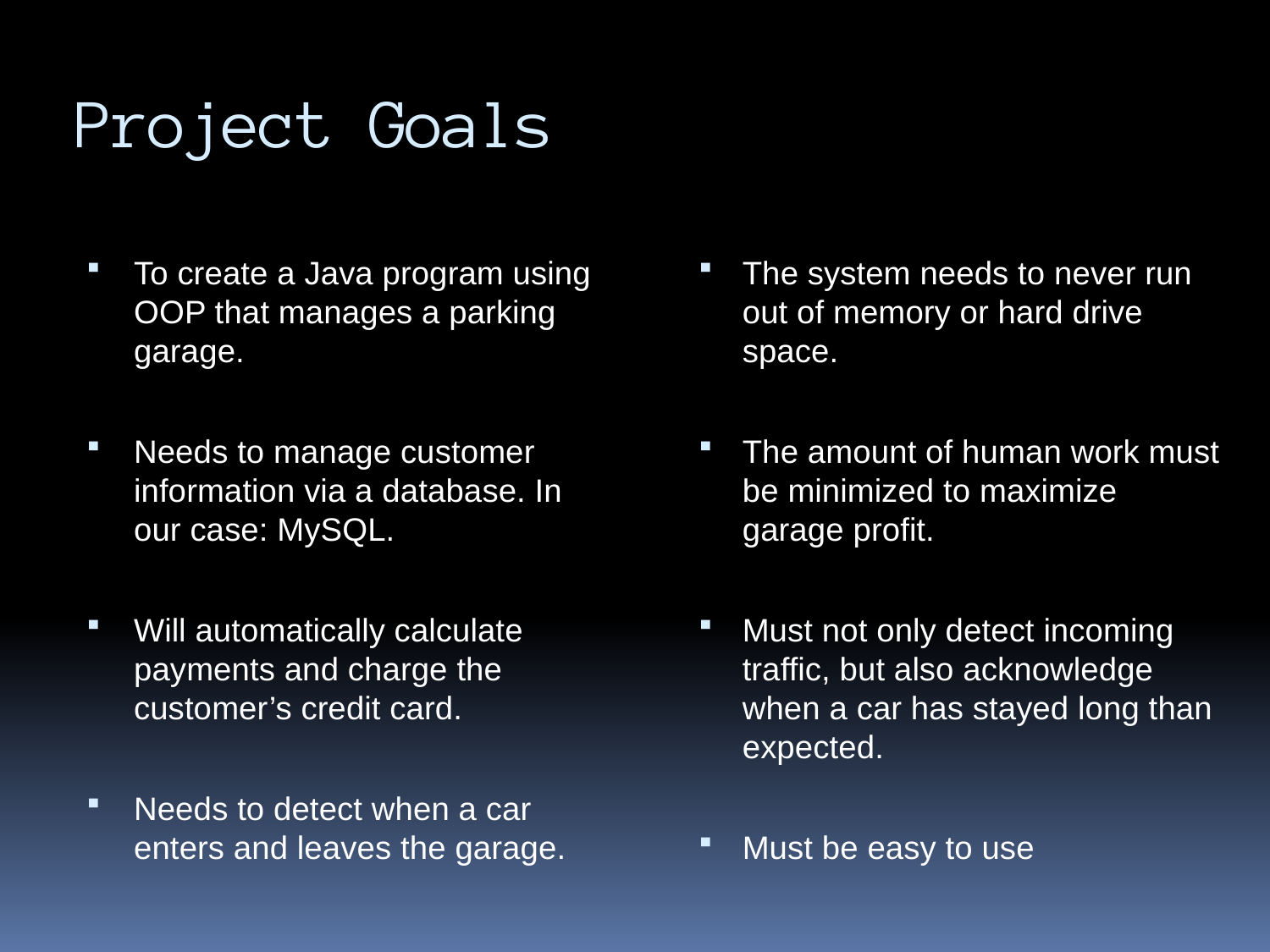

# Project Goals
To create a Java program using OOP that manages a parking garage.

Needs to manage customer information via a database. In our case: MySQL.

Will automatically calculate payments and charge the customer’s credit card.

Needs to detect when a car enters and leaves the garage.
The system needs to never run out of memory or hard drive space.

The amount of human work must be minimized to maximize garage profit.

Must not only detect incoming traffic, but also acknowledge when a car has stayed long than expected.

Must be easy to use